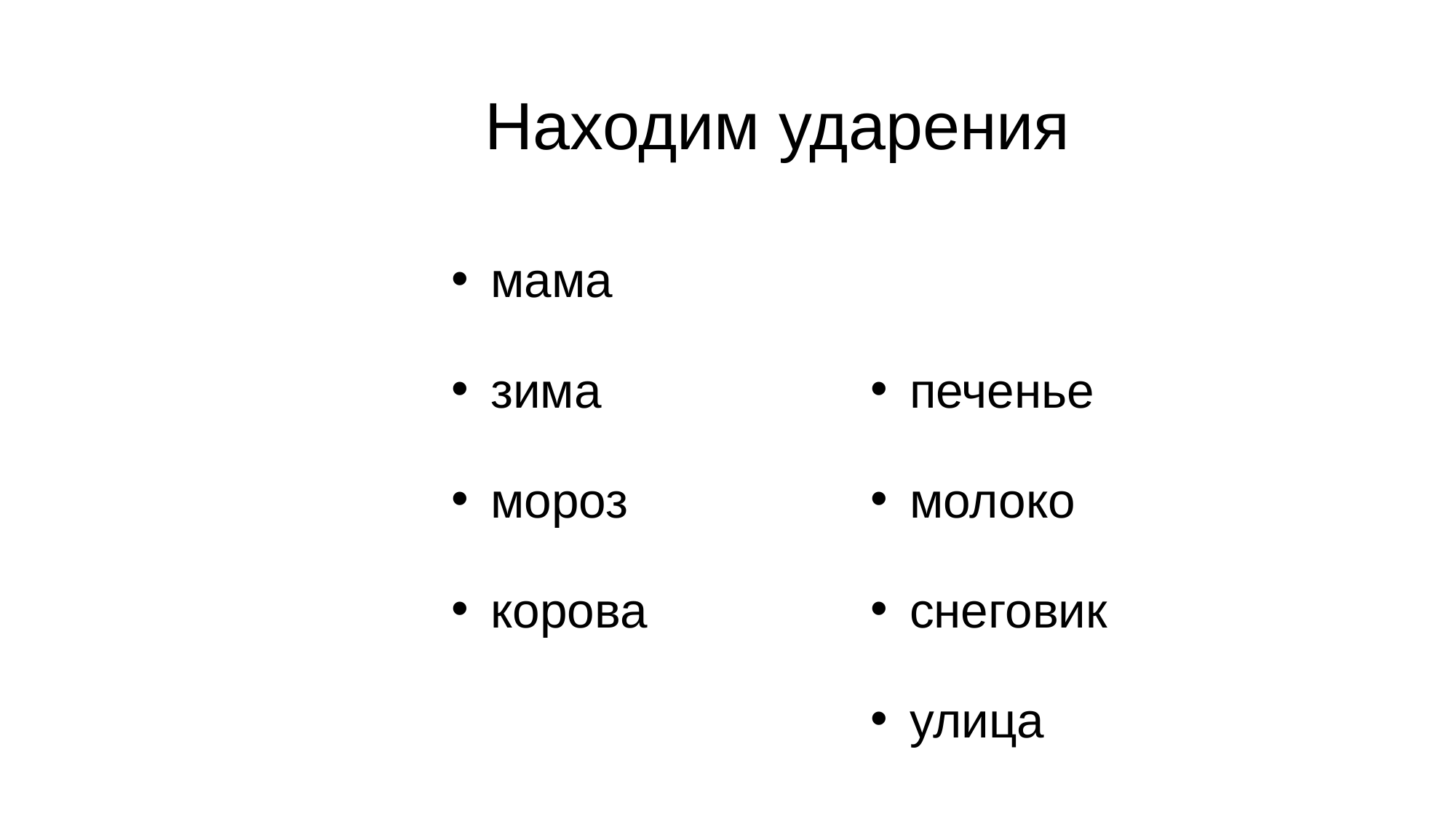

# Находим ударения
мама
зима
мороз
корова

печенье
молоко
снеговик
улица